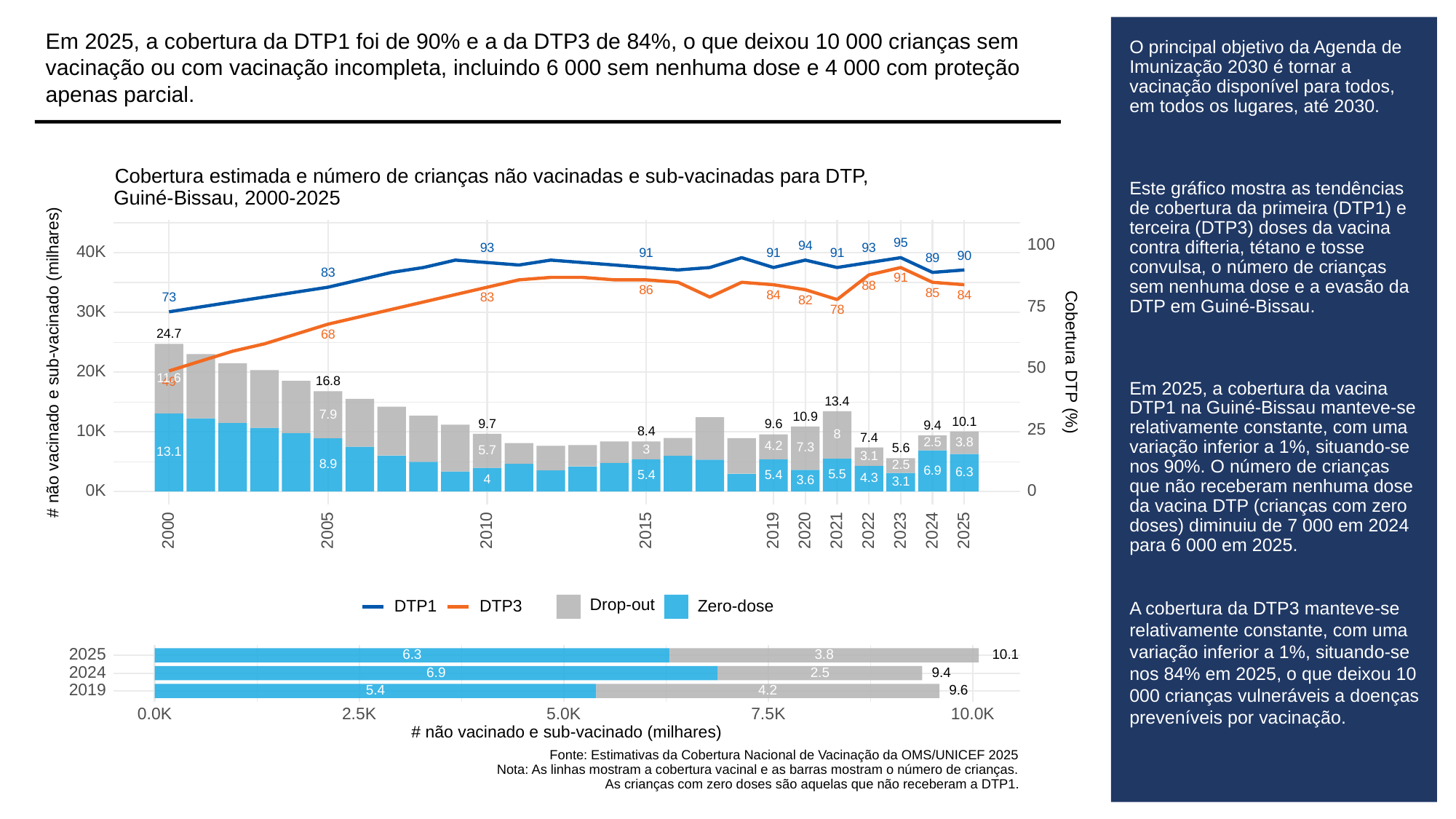

Em 2025, a cobertura da DTP1 foi de 90% e a da DTP3 de 84%, o que deixou 10 000 crianças sem vacinação ou com vacinação incompleta, incluindo 6 000 sem nenhuma dose e 4 000 com proteção apenas parcial.
# O principal objetivo da Agenda de Imunização 2030 é tornar a vacinação disponível para todos, em todos os lugares, até 2030.

Este gráfico mostra as tendências de cobertura da primeira (DTP1) e terceira (DTP3) doses da vacina contra difteria, tétano e tosse convulsa, o número de crianças sem nenhuma dose e a evasão da DTP em Guiné-Bissau.

Em 2025, a cobertura da vacina DTP1 na Guiné-Bissau manteve-se relativamente constante, com uma variação inferior a 1%, situando-se nos 90%. O número de crianças que não receberam nenhuma dose da vacina DTP (crianças com zero doses) diminuiu de 7 000 em 2024 para 6 000 em 2025.

A cobertura da DTP3 manteve-se relativamente constante, com uma variação inferior a 1%, situando-se nos 84% em 2025, o que deixou 10 000 crianças vulneráveis a doenças preveníveis por vacinação.

Cobertura estimada e número de crianças não vacinadas e sub-vacinadas para DTP,
Guiné-Bissau, 2000-2025

95
100
94
93
93
40K
91
91
91
90

89

83
91
88

86
85
84
84
73
83
82
75
78
30K

24.7
68

# não vacinado e sub-vacinado (milhares)
Cobertura DTP (%)
50

20K

11.6
16.8
49

13.4

7.9

10.9

10.1

9.7
9.6
9.4

25

10K

8.4

8

7.4

3.8

2.5

4.2

7.3
5.6

3

5.7

13.1

3.1

8.9
2.5

6.9

6.3

5.5
5.4
5.4

4.3
4
3.6
3.1
0K
0

2023
2000
2005
2010
2015
2019
2020
2021
2022
2024
2025

Drop-out
DTP3
Zero-dose
DTP1

2025
6.3
3.8
10.1

2024
6.9
2.5
9.4

2019
9.6
5.4
4.2

0.0K
2.5K
5.0K
10.0K
7.5K
# não vacinado e sub-vacinado (milhares)
Fonte: Estimativas da Cobertura Nacional de Vacinação da OMS/UNICEF 2025
Nota: As linhas mostram a cobertura vacinal e as barras mostram o número de crianças.
As crianças com zero doses são aquelas que não receberam a DTP1.